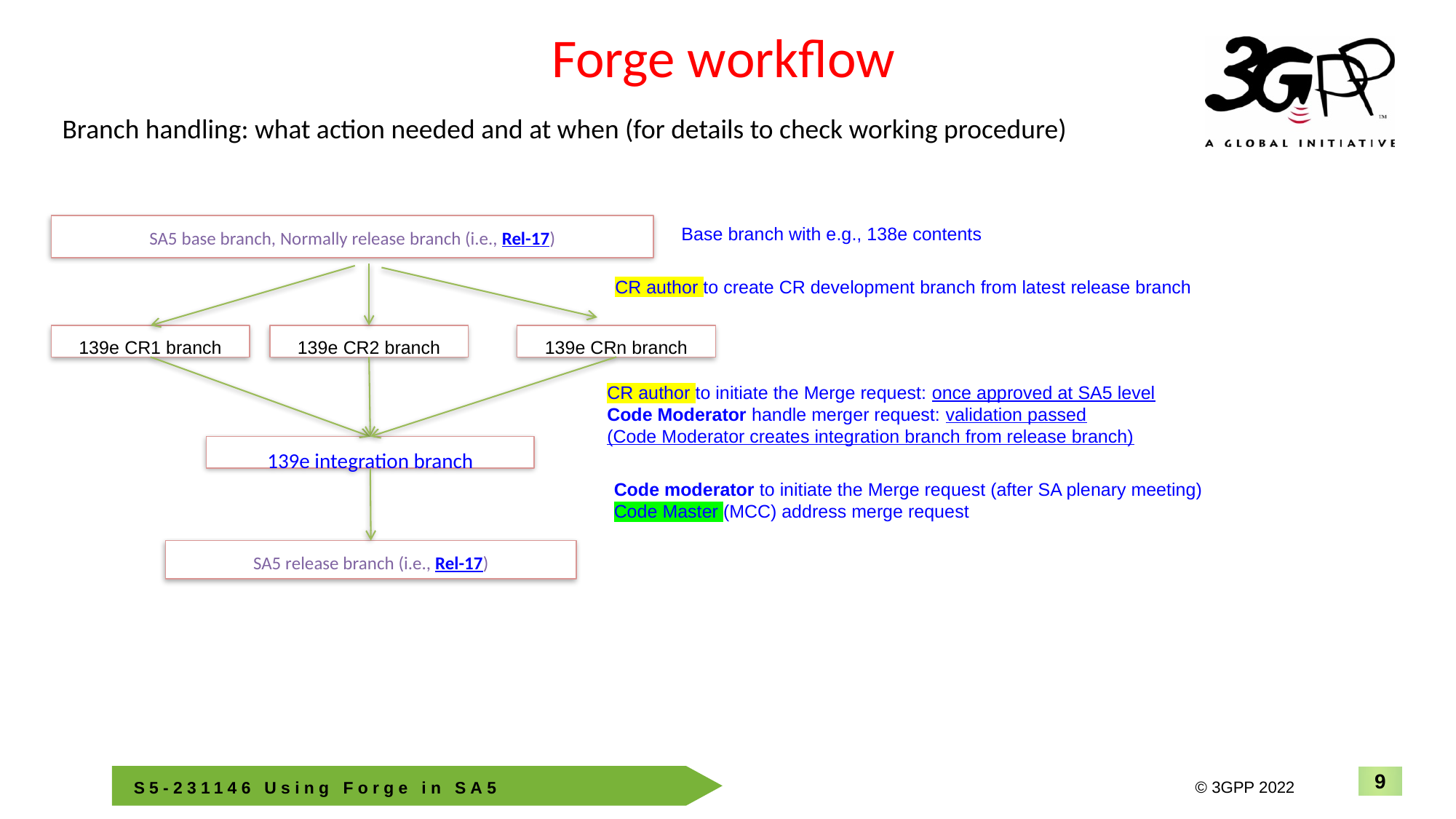

Forge workflow
Branch handling: what action needed and at when (for details to check working procedure)
SA5 base branch, Normally release branch (i.e., Rel-17)
Base branch with e.g., 138e contents
CR author to create CR development branch from latest release branch
139e CR1 branch
139e CR2 branch
139e CRn branch
CR author to initiate the Merge request: once approved at SA5 level
Code Moderator handle merger request: validation passed
(Code Moderator creates integration branch from release branch)
139e integration branch
Code moderator to initiate the Merge request (after SA plenary meeting)
Code Master (MCC) address merge request
SA5 release branch (i.e., Rel-17)